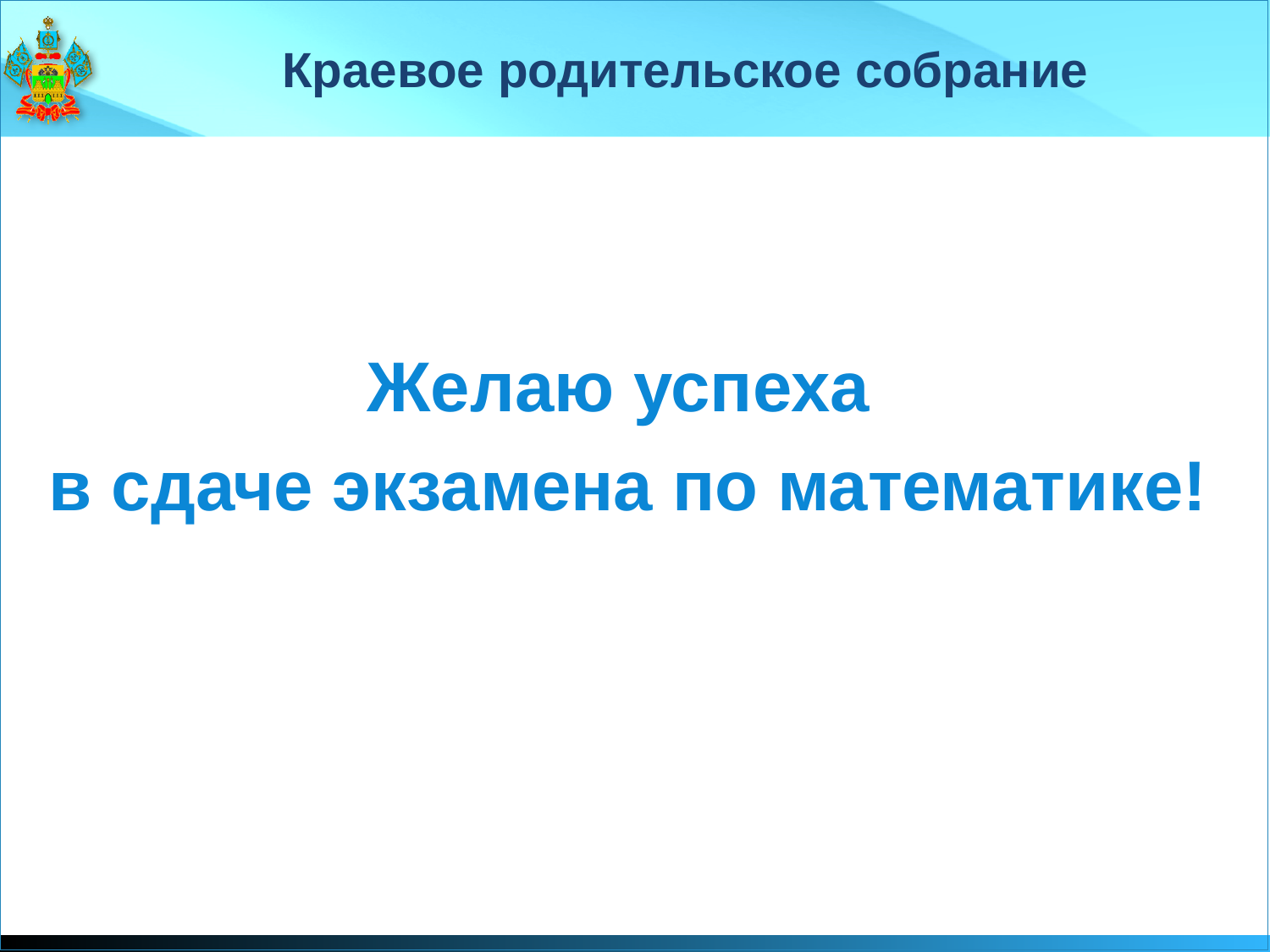

# Краевое родительское собрание
Желаю успеха
в сдаче экзамена по математике!